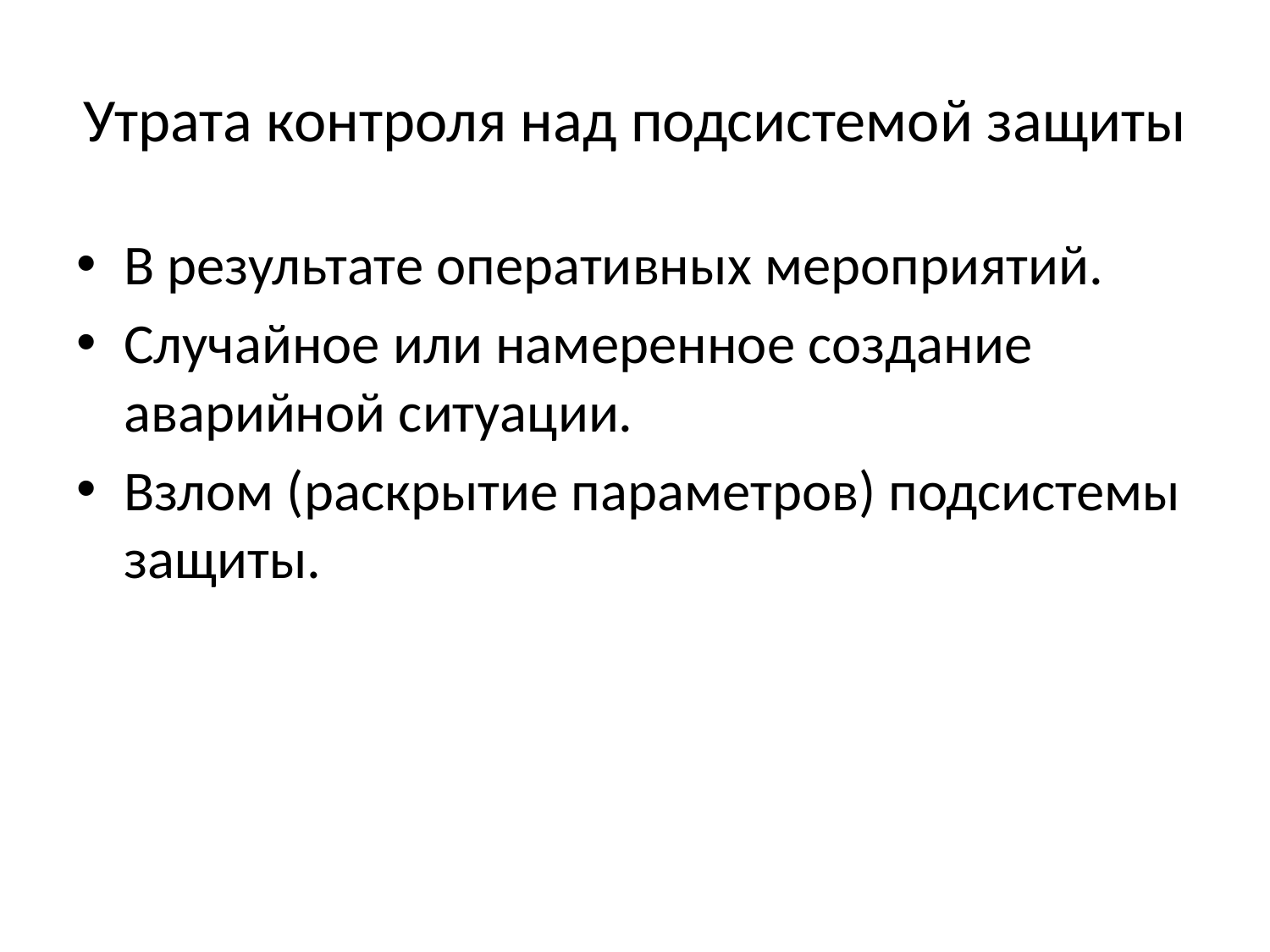

# Утрата контроля над подсистемой защиты
В результате оперативных мероприятий.
Случайное или намеренное создание аварийной ситуации.
Взлом (раскрытие параметров) подсистемы защиты.